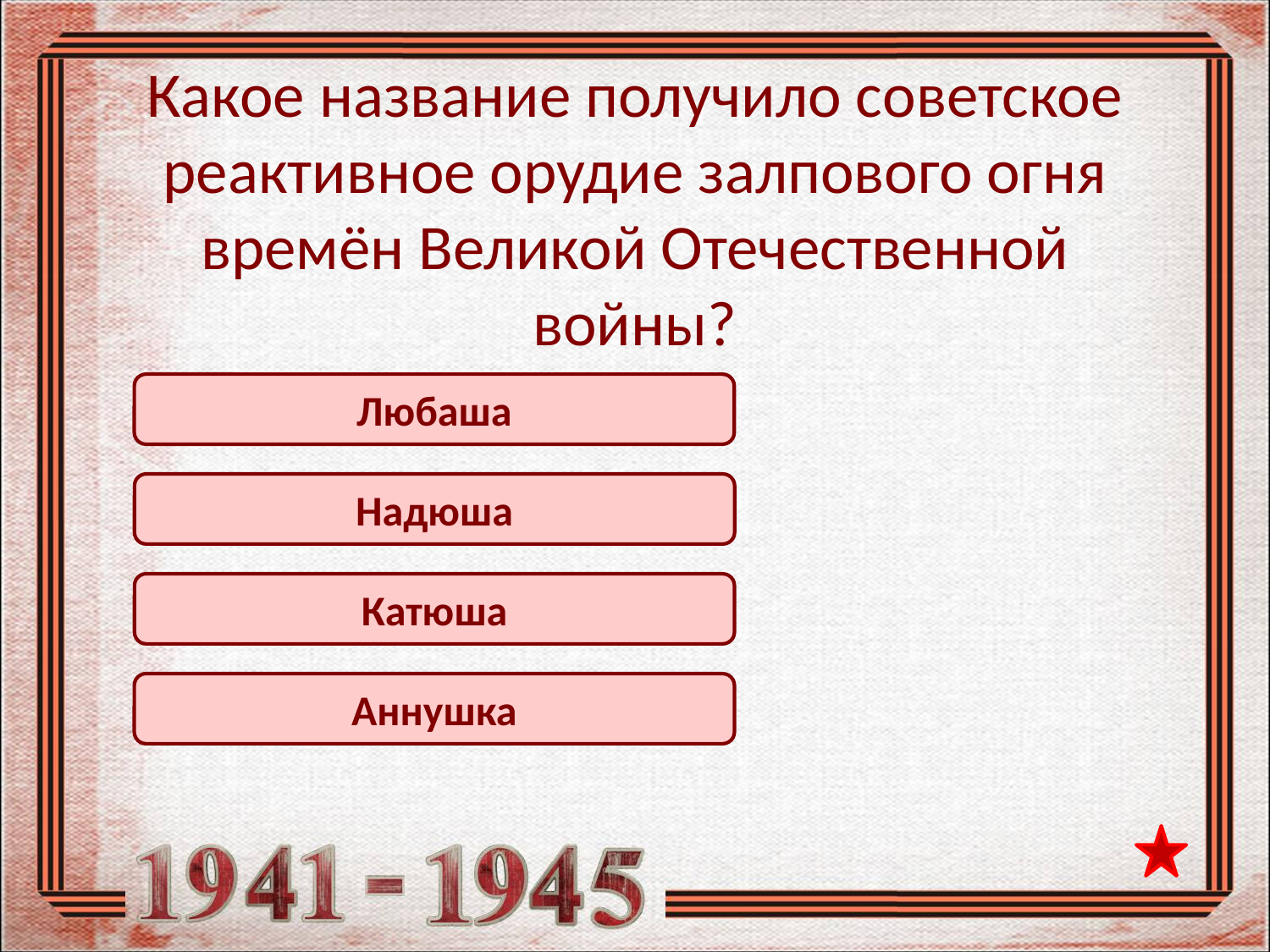

# Какое название получило советское реактивное орудие залпового огня времён Великой Отечественной войны?
Любаша
Надюша
Катюша
Аннушка